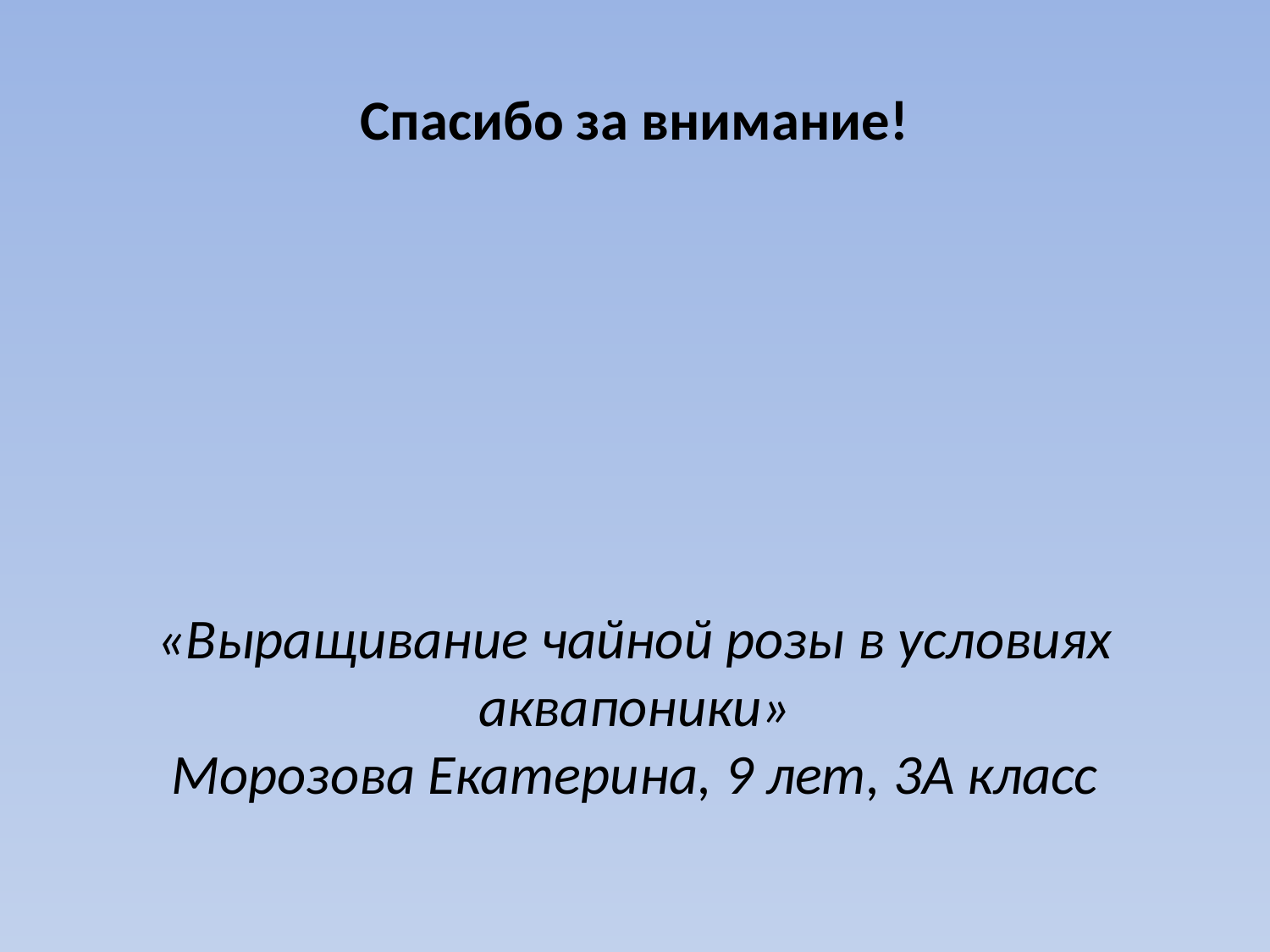

# Спасибо за внимание!
«Выращивание чайной розы в условиях аквапоники»
Морозова Екатерина, 9 лет, 3А класс